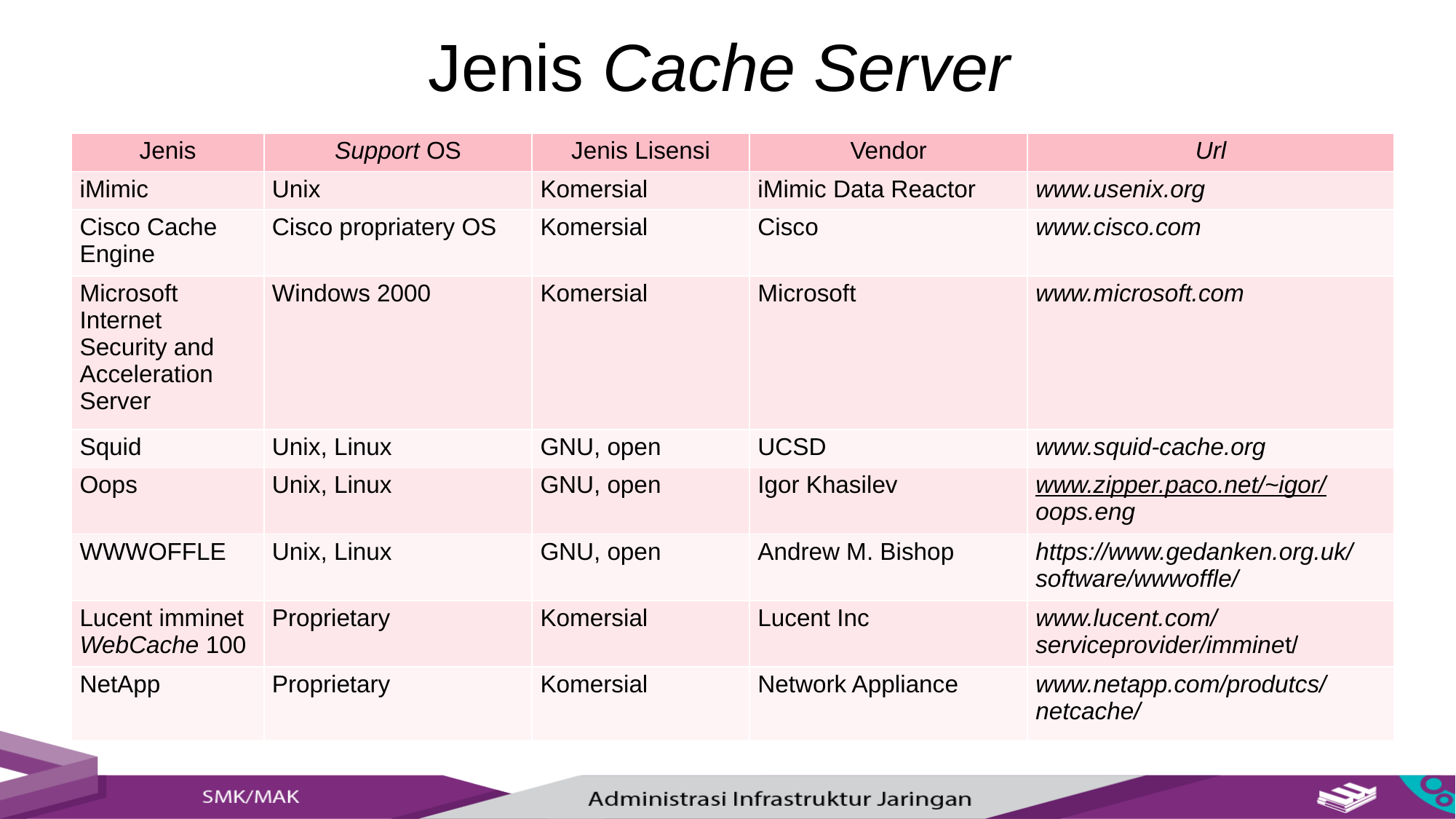

Jenis Cache Server
| Jenis | Support OS | Jenis Lisensi | Vendor | Url |
| --- | --- | --- | --- | --- |
| iMimic | Unix | Komersial | iMimic Data Reactor | www.usenix.org |
| Cisco Cache Engine | Cisco propriatery OS | Komersial | Cisco | www.cisco.com |
| Microsoft Internet Security and Acceleration Server | Windows 2000 | Komersial | Microsoft | www.microsoft.com |
| Squid | Unix, Linux | GNU, open | UCSD | www.squid-cache.org |
| Oops | Unix, Linux | GNU, open | Igor Khasilev | www.zipper.paco.net/~igor/ oops.eng |
| WWWOFFLE | Unix, Linux | GNU, open | Andrew M. Bishop | https://www.gedanken.org.uk/software/wwwoffle/ |
| Lucent imminet WebCache 100 | Proprietary | Komersial | Lucent Inc | www.lucent.com/serviceprovider/imminet/ |
| NetApp | Proprietary | Komersial | Network Appliance | www.netapp.com/produtcs/netcache/ |